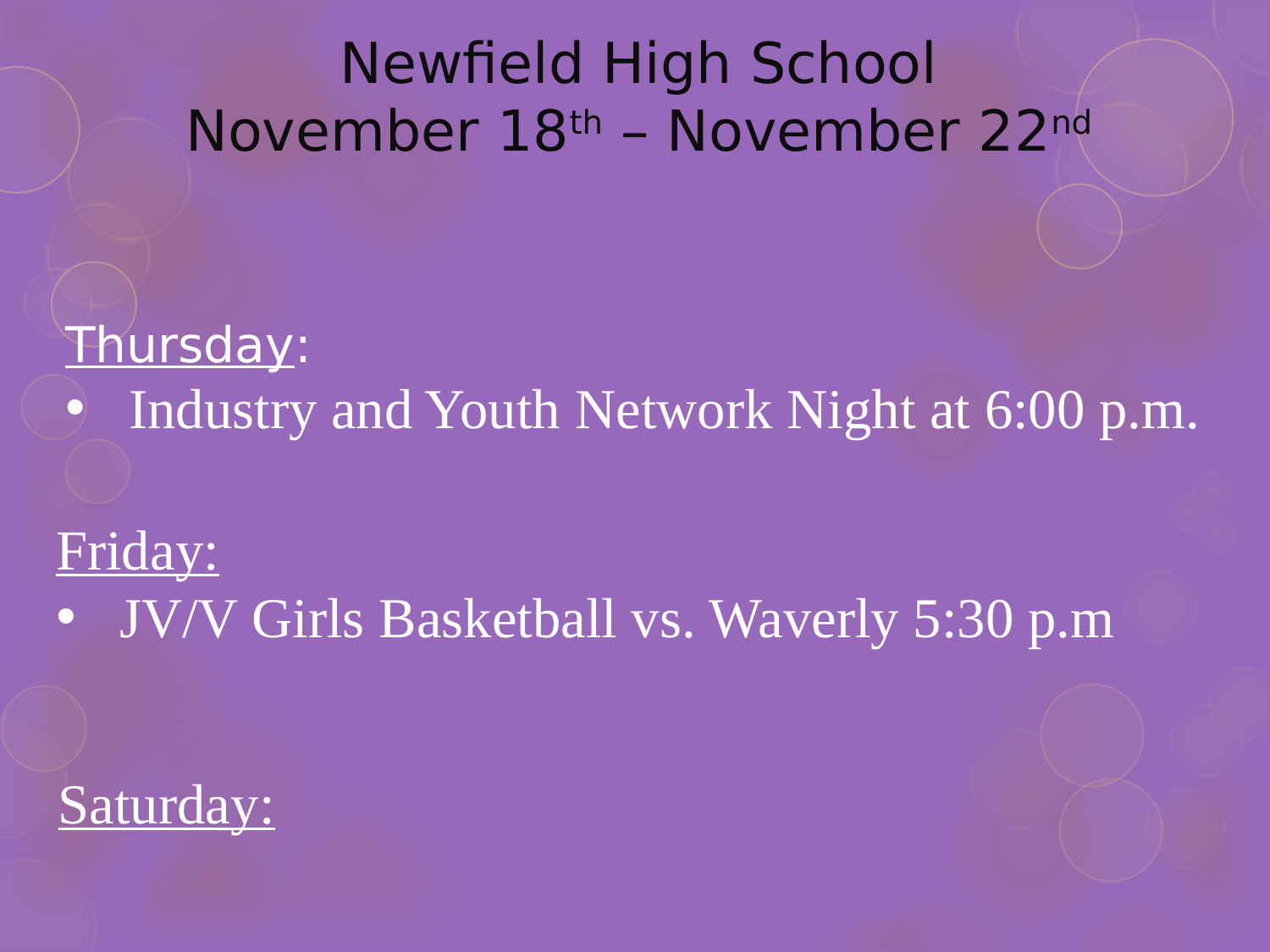

Newfield High School
November 18th – November 22nd
Thursday:
Industry and Youth Network Night at 6:00 p.m.
Friday:
JV/V Girls Basketball vs. Waverly 5:30 p.m
Saturday: